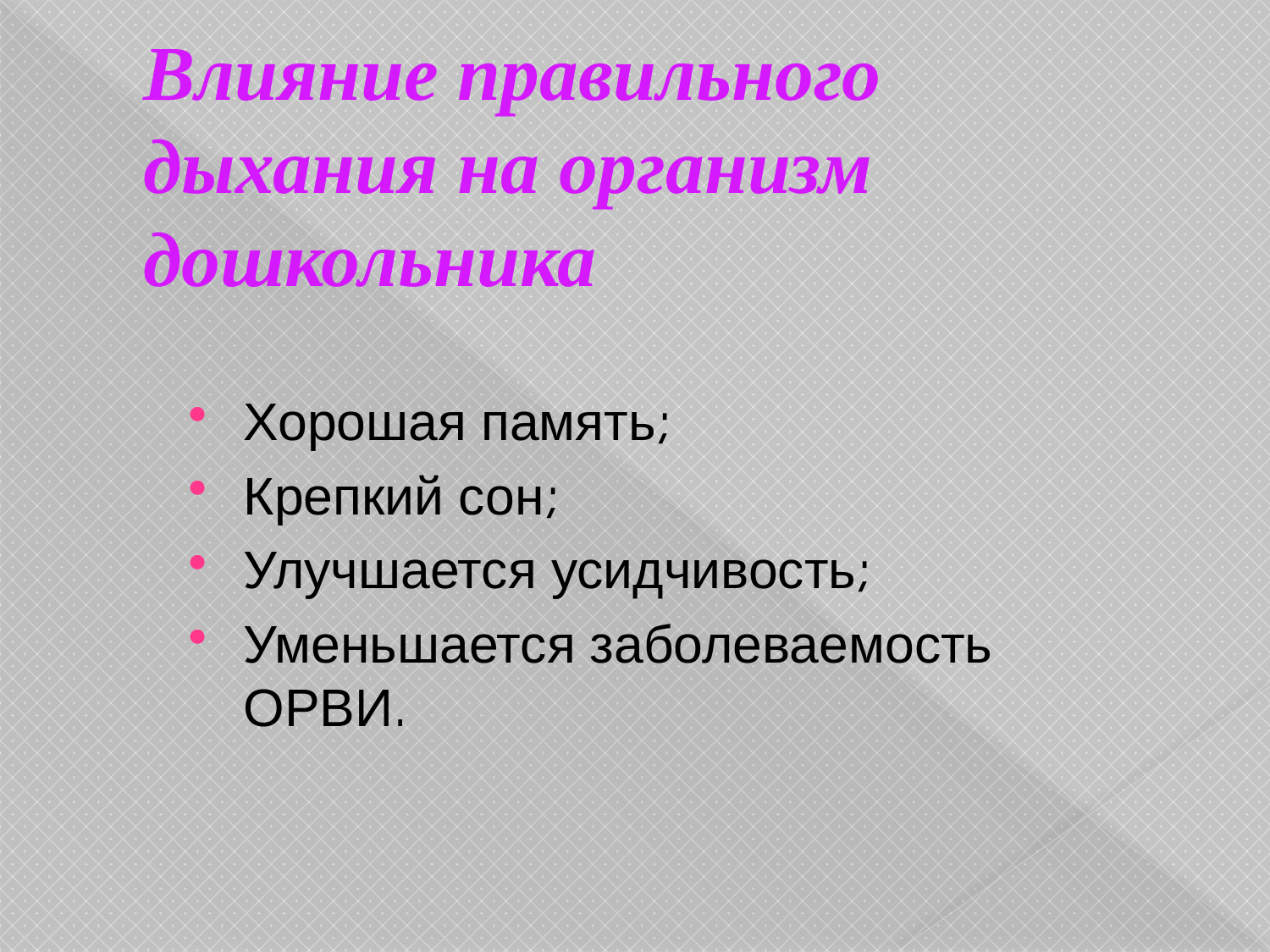

# Влияние правильного дыхания на организм дошкольника

Хорошая память;
Крепкий сон;
Улучшается усидчивость;
Уменьшается заболеваемость ОРВИ.